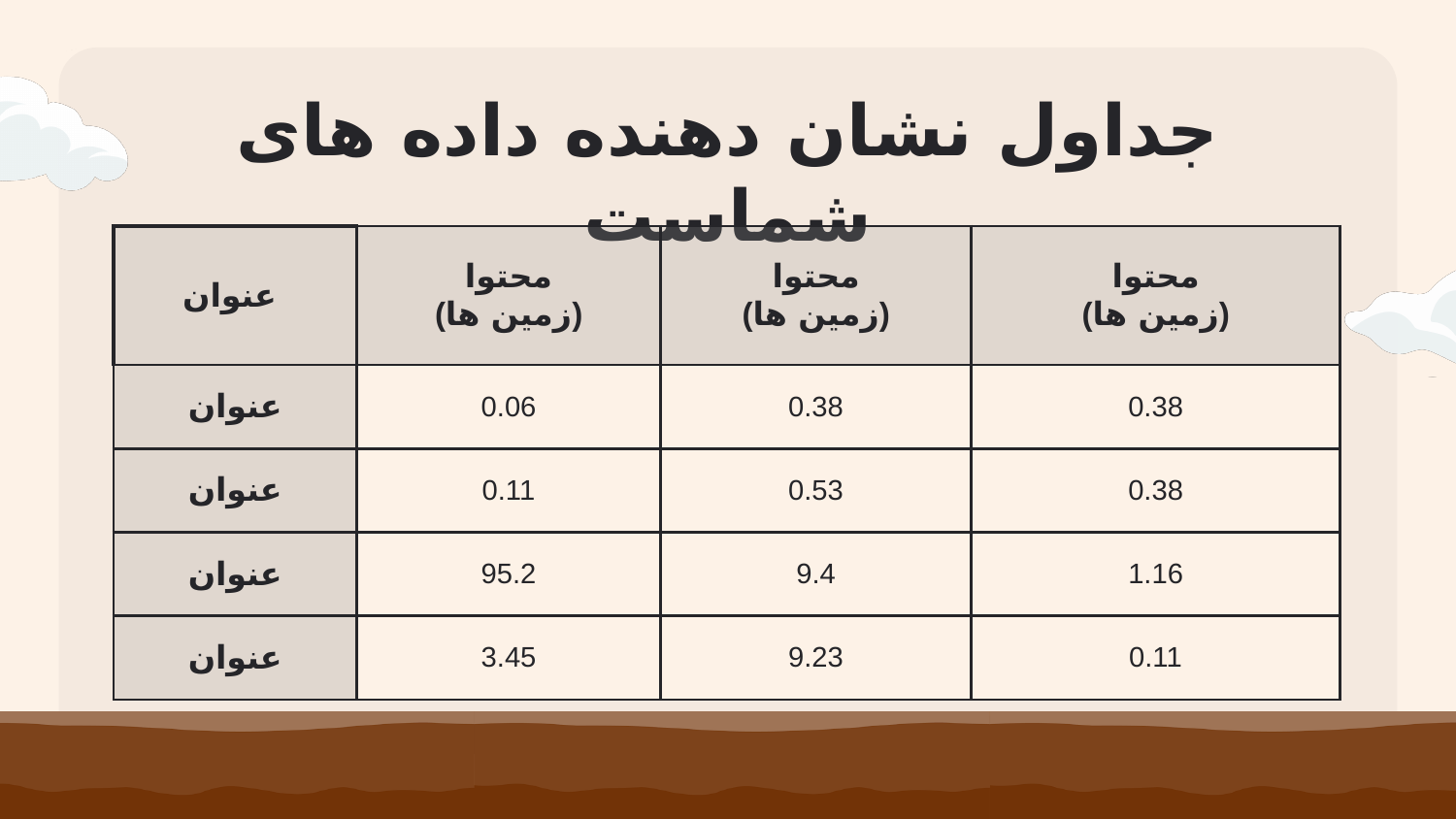

# جداول نشان دهنده داده های شماست
| عنوان | محتوا (زمین ها) | محتوا (زمین ها) | محتوا (زمین ها) |
| --- | --- | --- | --- |
| عنوان | 0.06 | 0.38 | 0.38 |
| عنوان | 0.11 | 0.53 | 0.38 |
| عنوان | 95.2 | 9.4 | 1.16 |
| عنوان | 3.45 | 9.23 | 0.11 |